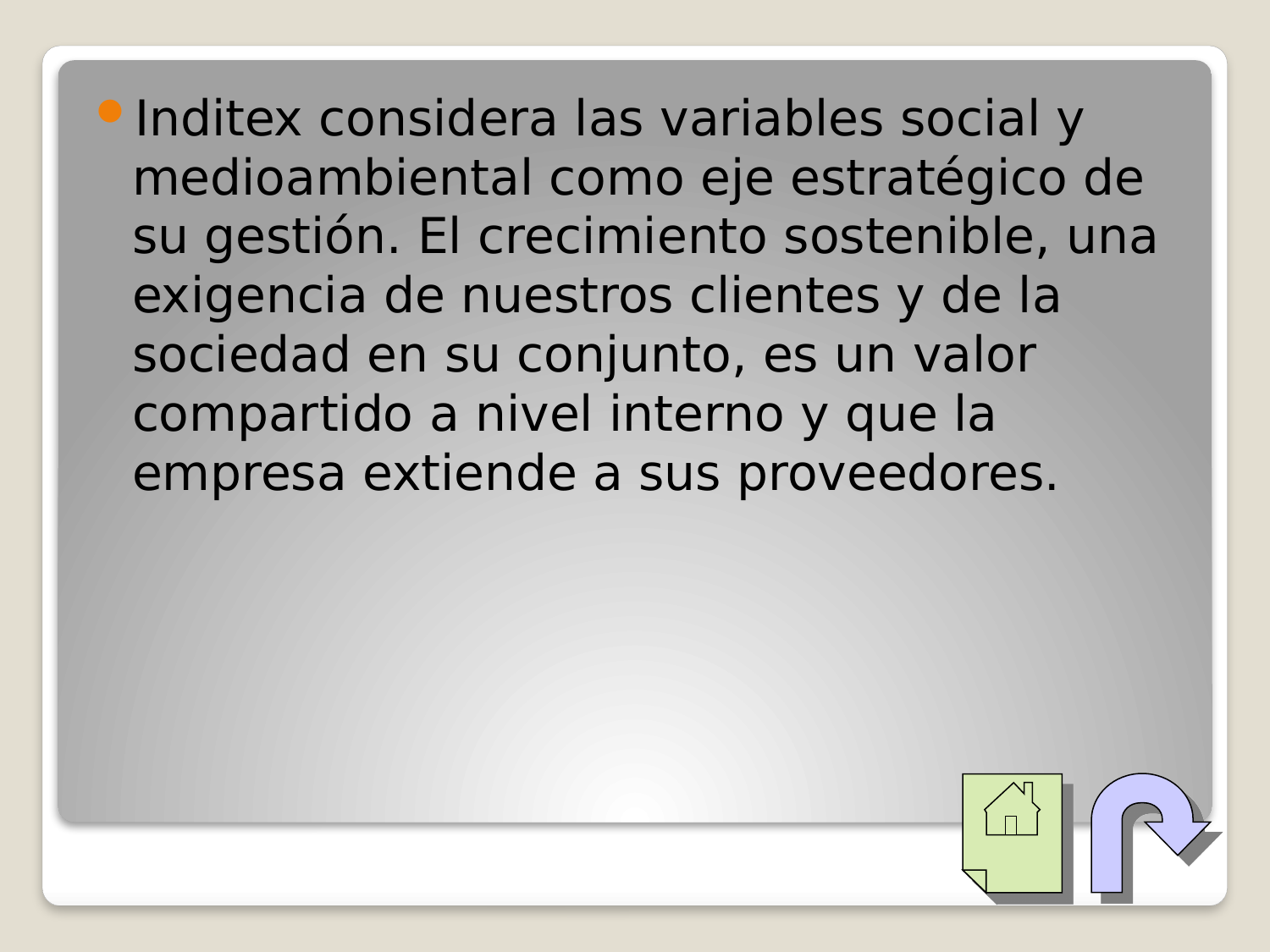

Inditex considera las variables social y medioambiental como eje estratégico de su gestión. El crecimiento sostenible, una exigencia de nuestros clientes y de la sociedad en su conjunto, es un valor compartido a nivel interno y que la empresa extiende a sus proveedores.